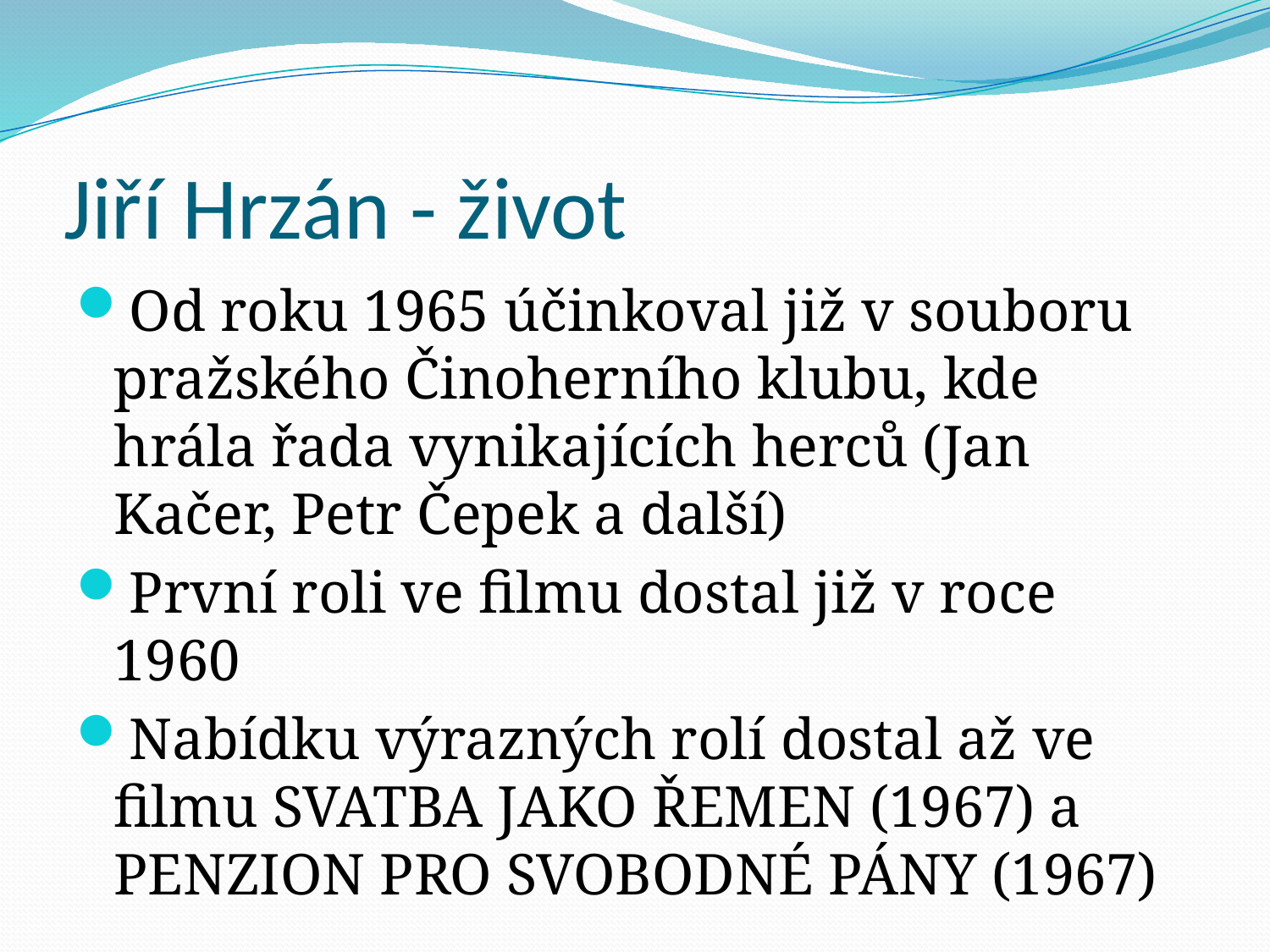

# Jiří Hrzán - život
Od roku 1965 účinkoval již v souboru pražského Činoherního klubu, kde hrála řada vynikajících herců (Jan Kačer, Petr Čepek a další)
První roli ve filmu dostal již v roce 1960
Nabídku výrazných rolí dostal až ve filmu SVATBA JAKO ŘEMEN (1967) a PENZION PRO SVOBODNÉ PÁNY (1967)